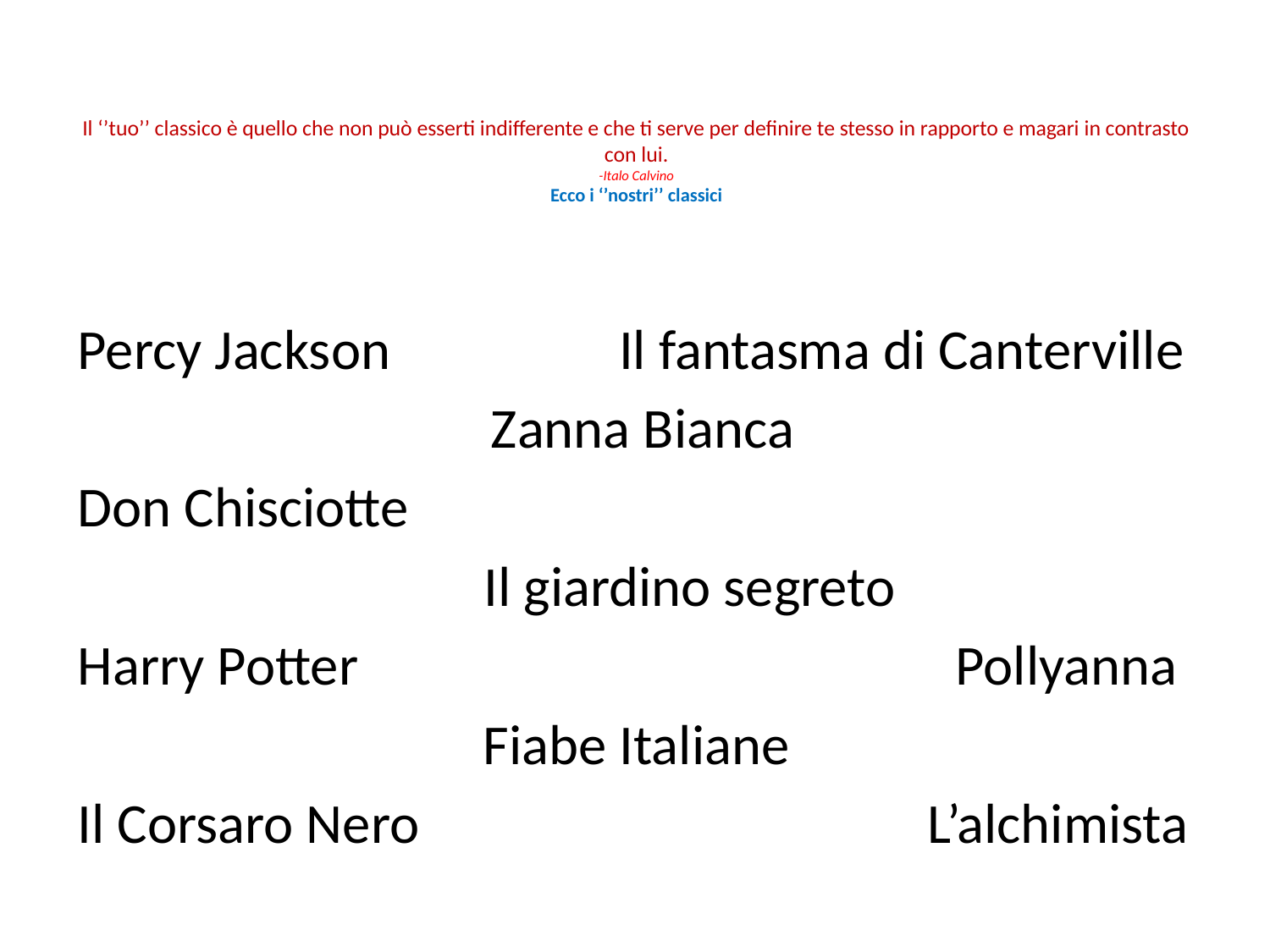

# Il ‘’tuo’’ classico è quello che non può esserti indifferente e che ti serve per definire te stesso in rapporto e magari in contrasto con lui. -Italo Calvino Ecco i ‘’nostri’’ classici
Percy Jackson                  Il fantasma di Canterville
 Zanna Bianca
Don Chisciotte
                                Il giardino segreto
Harry Potter                                               Pollyanna
Fiabe Italiane
Il Corsaro Nero                                        L’alchimista